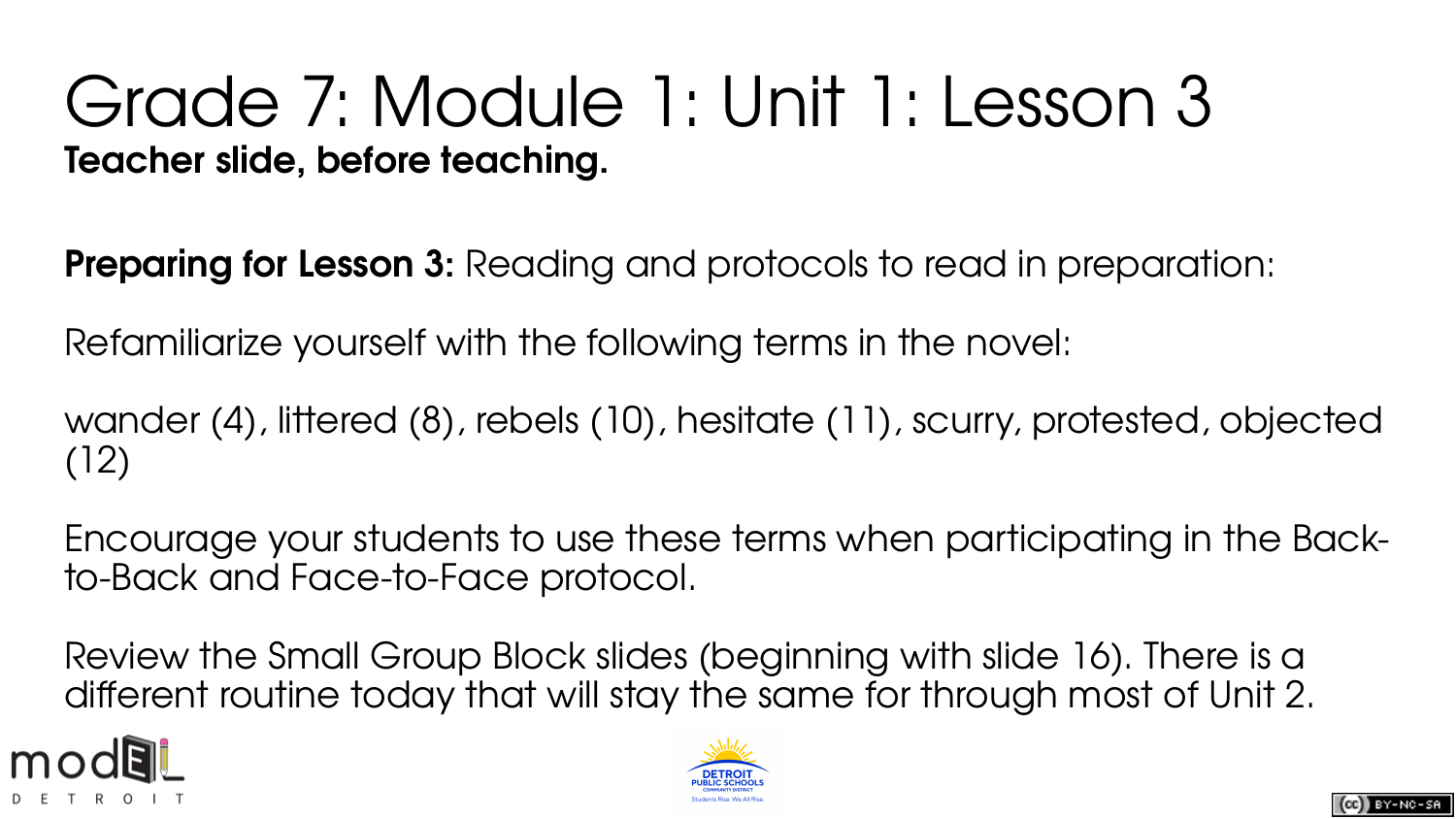

# Grade 7: Module 1: Unit 1: Lesson 3
Teacher slide, before teaching.
Preparing for Lesson 3: Reading and protocols to read in preparation:

Refamiliarize yourself with the following terms in the novel:

wander (4), littered (8), rebels (10), hesitate (11), scurry, protested, objected (12)

Encourage your students to use these terms when participating in the Back-to-Back and Face-to-Face protocol.

Review the Small Group Block slides (beginning with slide 16). There is a different routine today that will stay the same for through most of Unit 2.